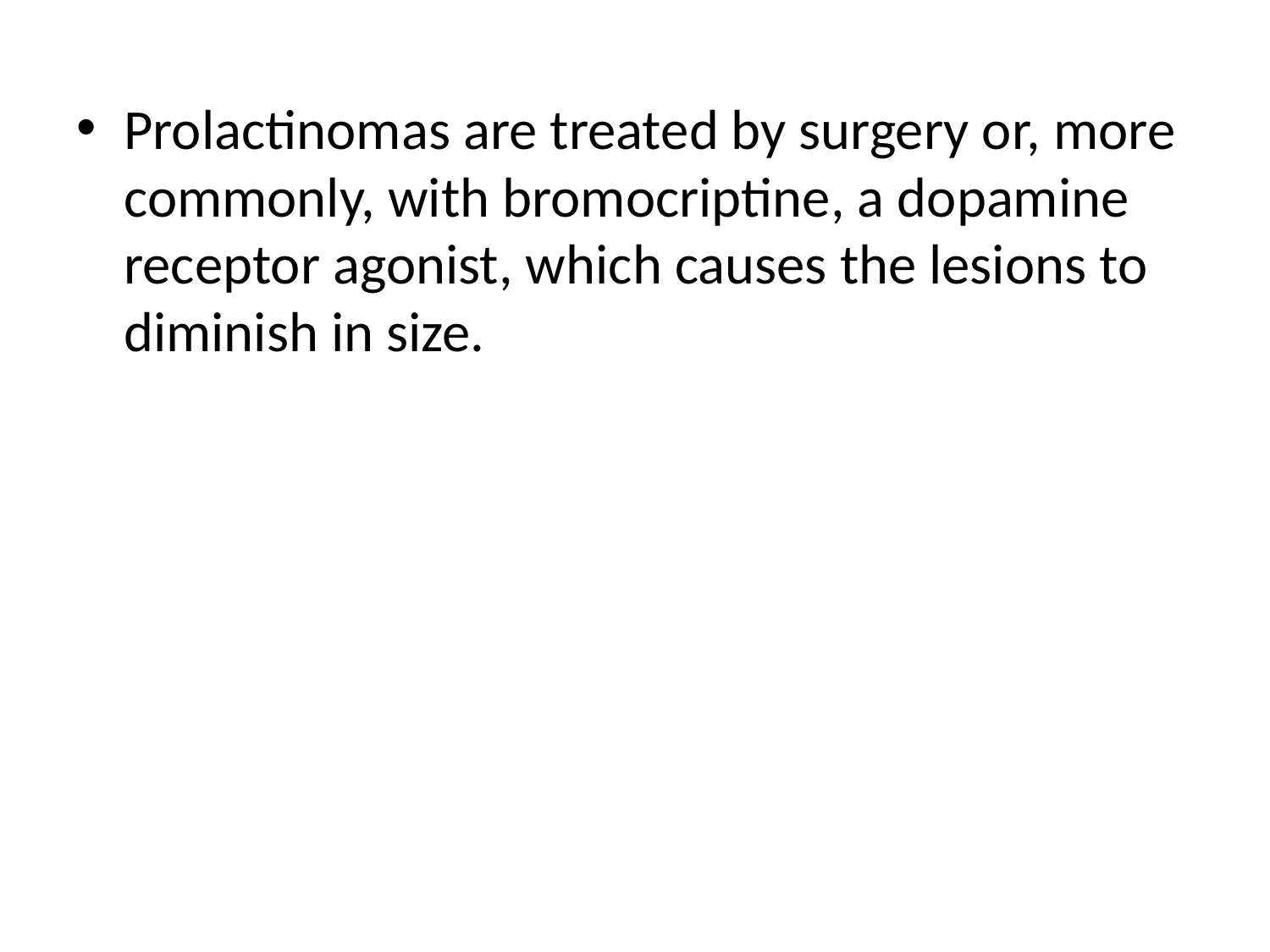

Prolactinomas are treated by surgery or, more commonly, with bromocriptine, a dopamine receptor agonist, which causes the lesions to diminish in size.